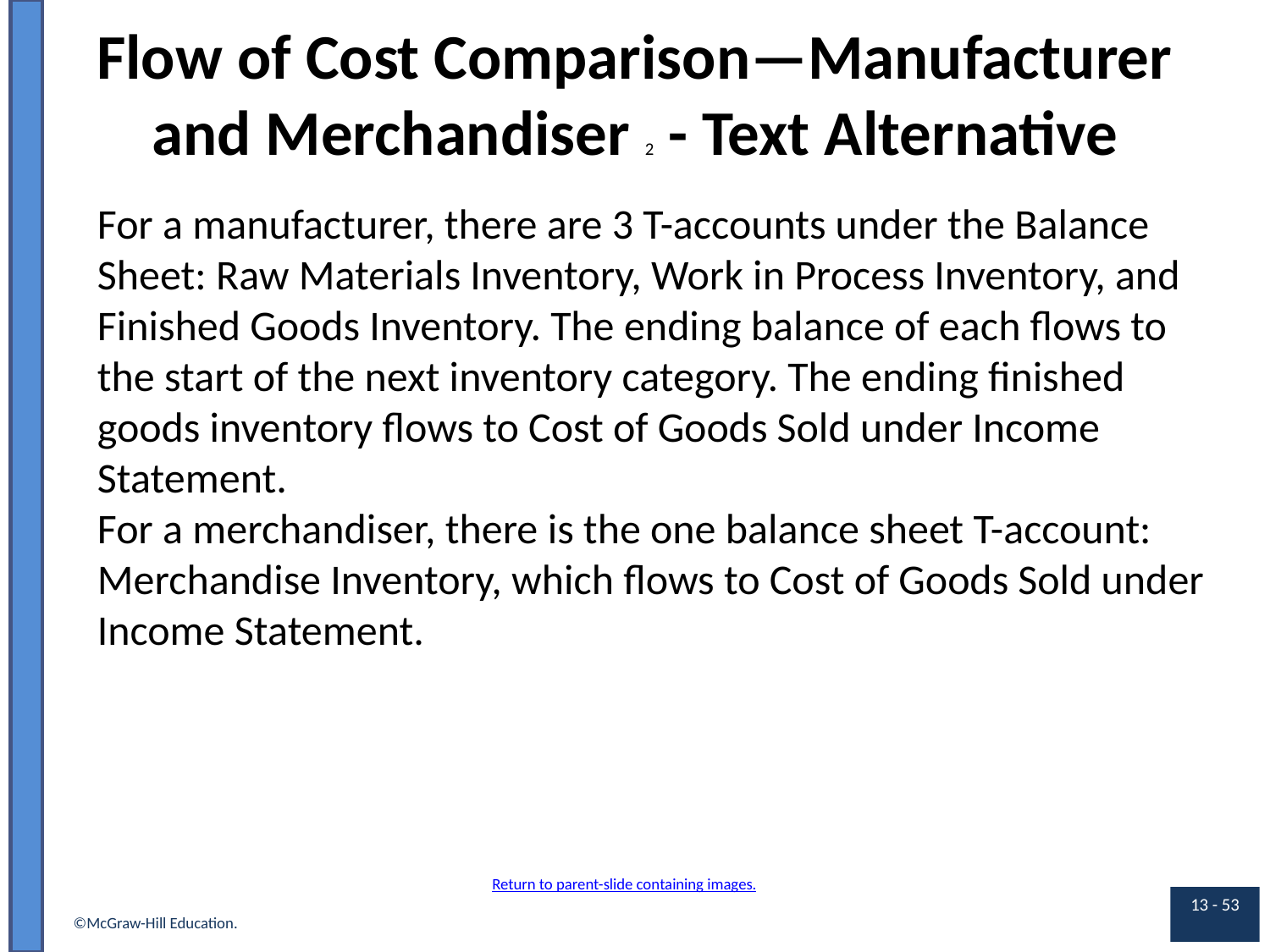

# Flow of Cost Comparison—Manufacturer and Merchandiser 2 - Text Alternative
For a manufacturer, there are 3 T-accounts under the Balance Sheet: Raw Materials Inventory, Work in Process Inventory, and Finished Goods Inventory. The ending balance of each flows to the start of the next inventory category. The ending finished goods inventory flows to Cost of Goods Sold under Income Statement.
For a merchandiser, there is the one balance sheet T-account: Merchandise Inventory, which flows to Cost of Goods Sold under Income Statement.
Return to parent-slide containing images.